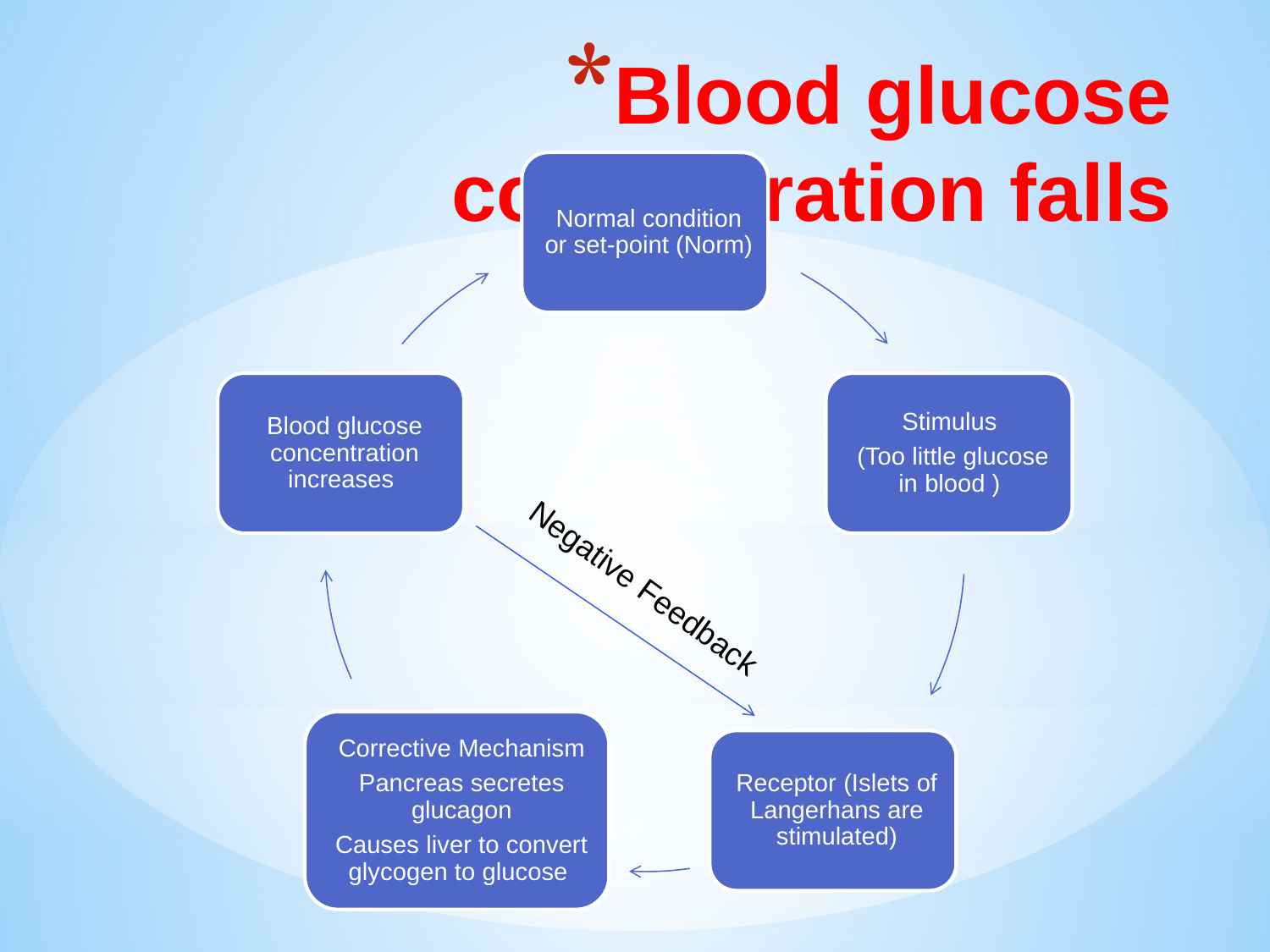

# Blood glucose concentration falls
Normal condition or set-point (Norm)
Stimulus
(Too little glucose in blood )
Receptor (Islets of Langerhans are stimulated)
Corrective Mechanism
Pancreas secretes glucagon
Causes liver to convert glycogen to glucose
Blood glucose concentration increases
Negative Feedback